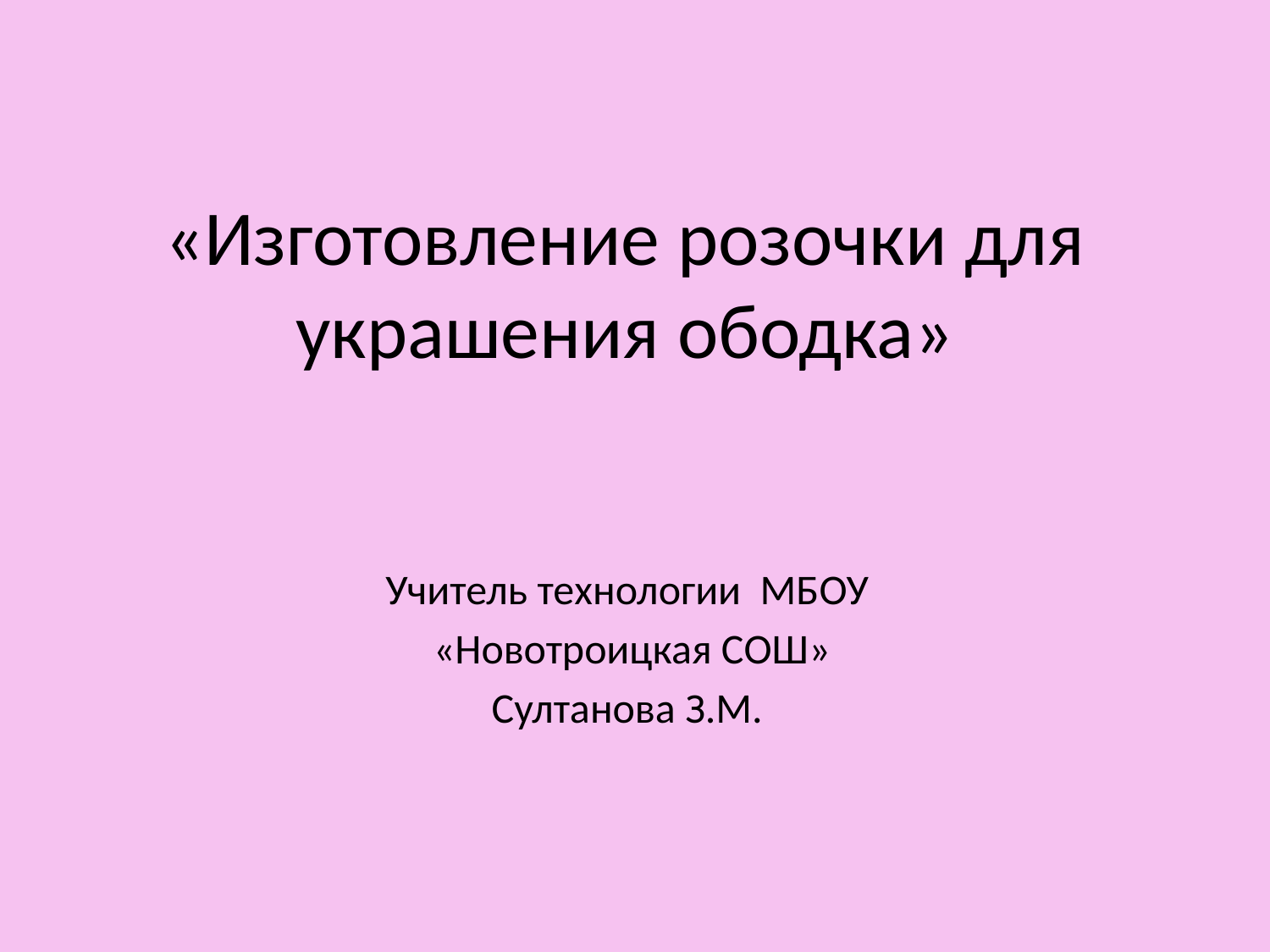

# «Изготовление розочки для украшения ободка»
Учитель технологии  МБОУ
 «Новотроицкая СОШ»
Султанова З.М.